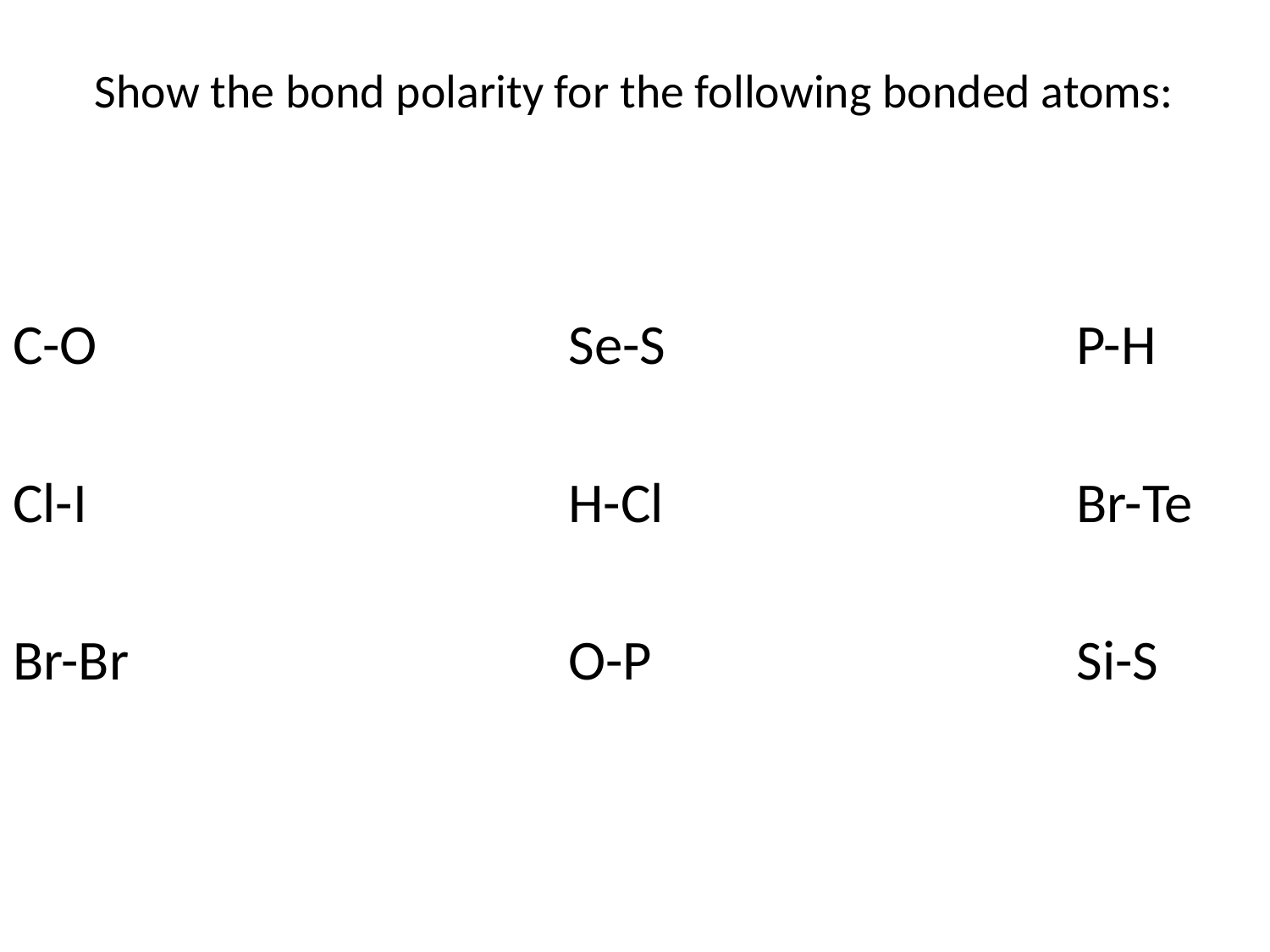

# Show the bond polarity for the following bonded atoms:

C-O				Se-S				P-H

Cl-I				H-Cl				Br-Te

Br-Br				O-P 				Si-S